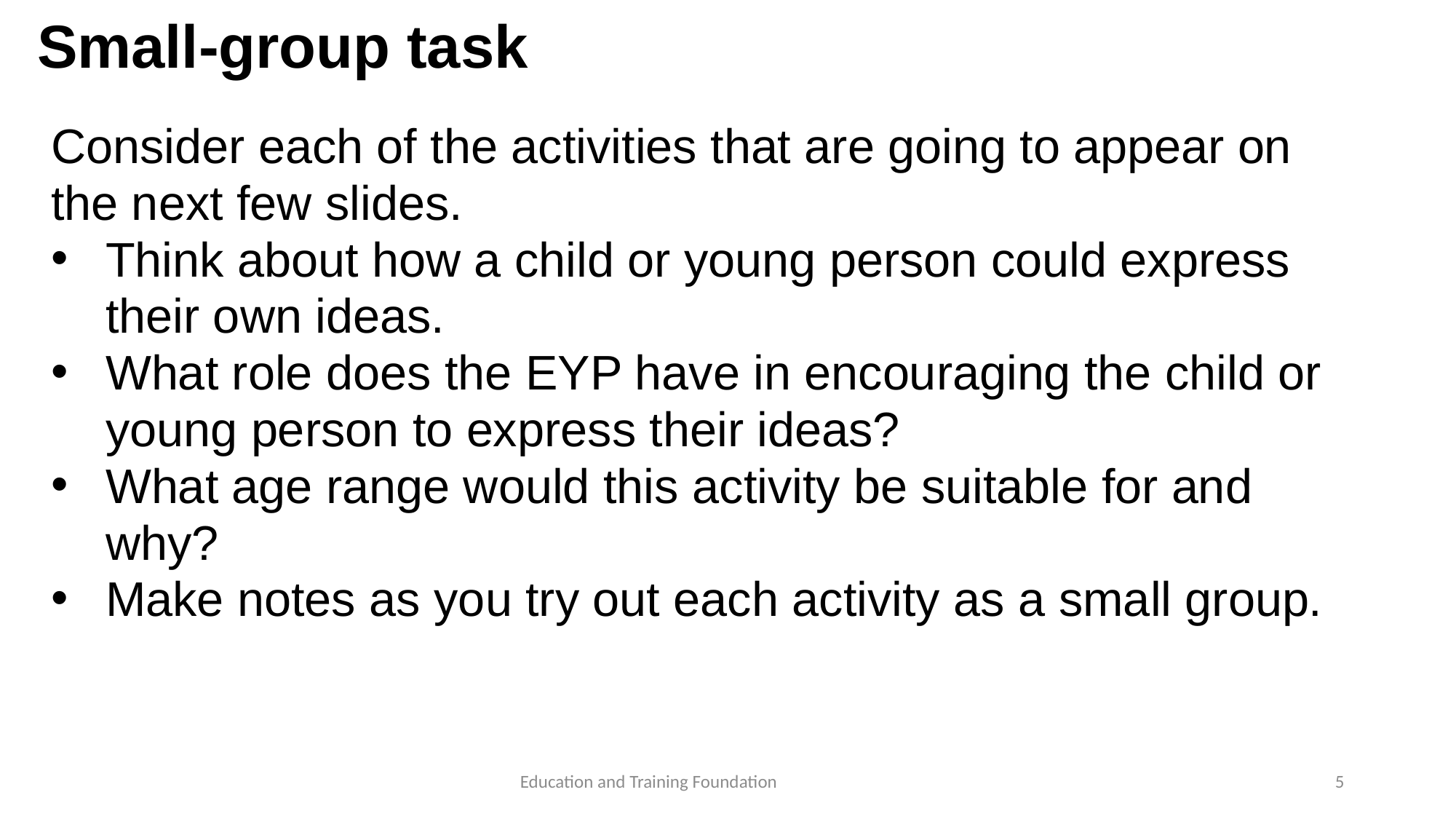

# Small-group task
Consider each of the activities that are going to appear on the next few slides.
Think about how a child or young person could express their own ideas.
What role does the EYP have in encouraging the child or young person to express their ideas?
What age range would this activity be suitable for and why?
Make notes as you try out each activity as a small group.
5
Education and Training Foundation